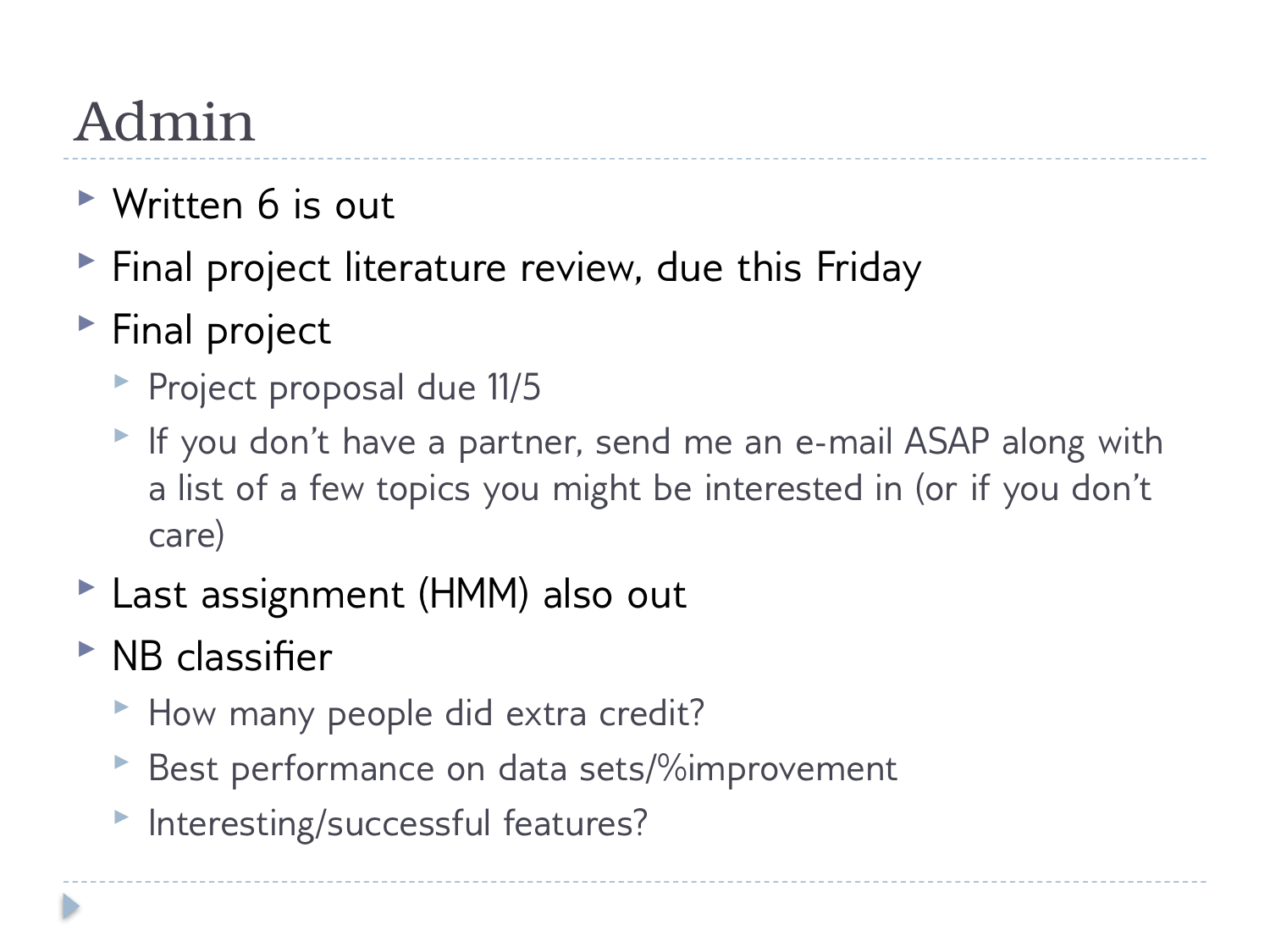

# Admin
Written 6 is out
Final project literature review, due this Friday
Final project
Project proposal due 11/5
If you don’t have a partner, send me an e-mail ASAP along with a list of a few topics you might be interested in (or if you don’t care)
Last assignment (HMM) also out
NB classifier
How many people did extra credit?
Best performance on data sets/%improvement
Interesting/successful features?